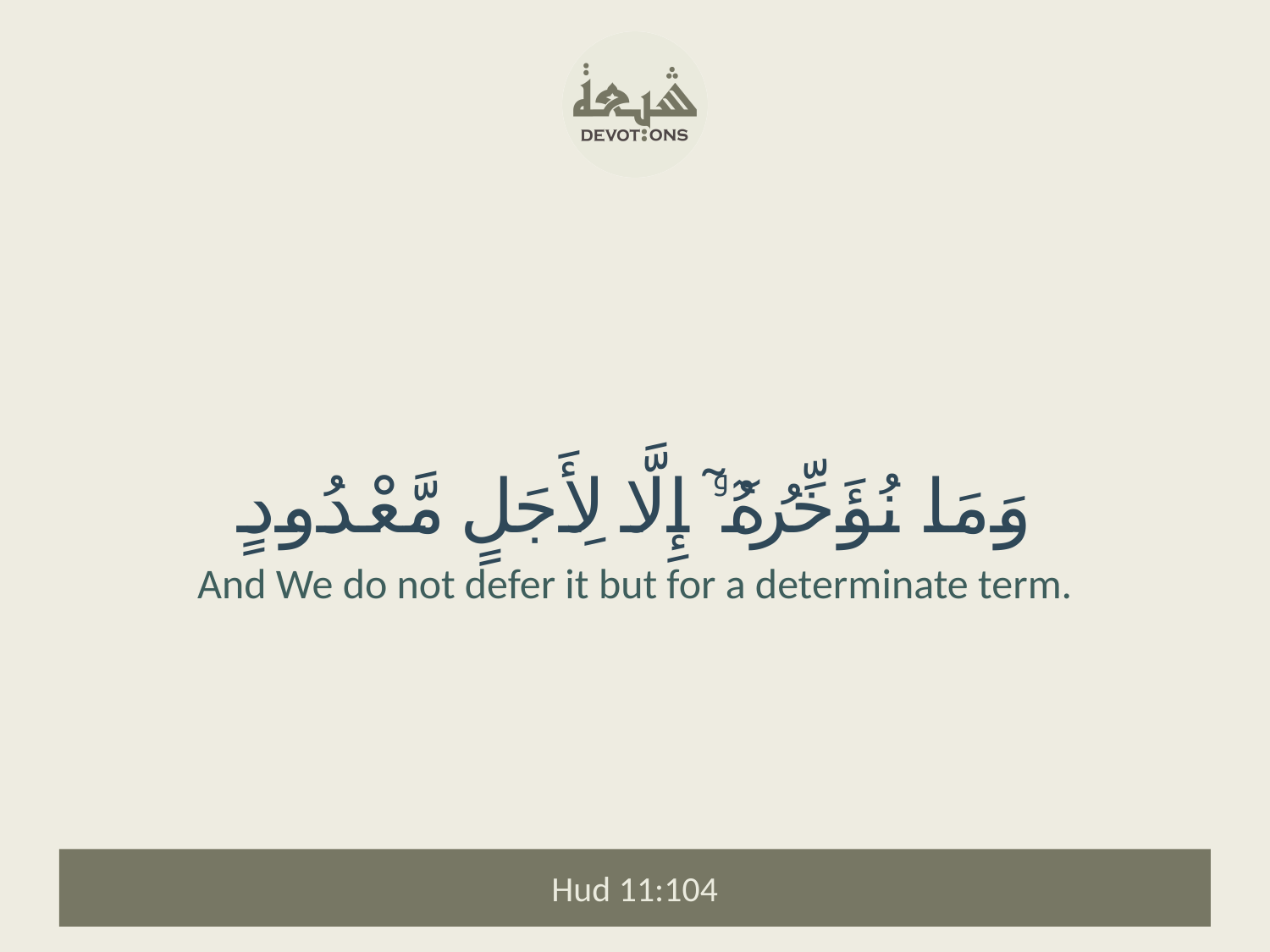

وَمَا نُؤَخِّرُهُۥٓ إِلَّا لِأَجَلٍ مَّعْدُودٍ
And We do not defer it but for a determinate term.
Hud 11:104